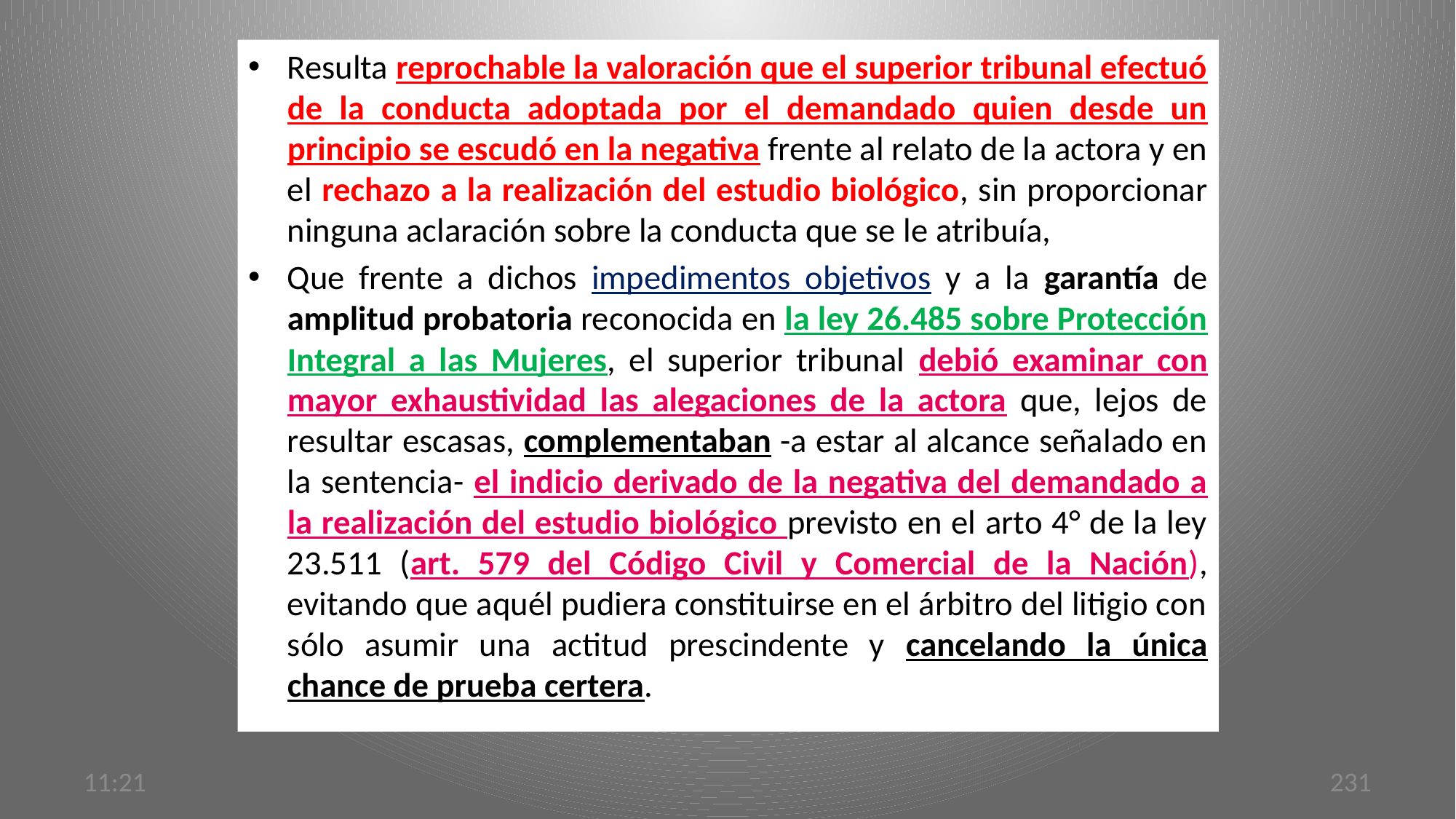

Resulta reprochable la valoración que el superior tribunal efectuó de la conducta adoptada por el demandado quien desde un principio se escudó en la negativa frente al relato de la actora y en el rechazo a la realización del estudio biológico, sin proporcionar ninguna aclaración sobre la conducta que se le atribuía,
Que frente a dichos impedimentos objetivos y a la garantía de amplitud probatoria reconocida en la ley 26.485 sobre Protección Integral a las Mujeres, el superior tribunal debió examinar con mayor exhaustividad las alegaciones de la actora que, lejos de resultar escasas, complementaban -a estar al alcance señalado en la sentencia- el indicio derivado de la negativa del demandado a la realización del estudio biológico previsto en el arto 4° de la ley 23.511 (art. 579 del Código Civil y Comercial de la Nación), evitando que aquél pudiera constituirse en el árbitro del litigio con sólo asumir una actitud prescindente y cancelando la única chance de prueba certera.

11:21
231